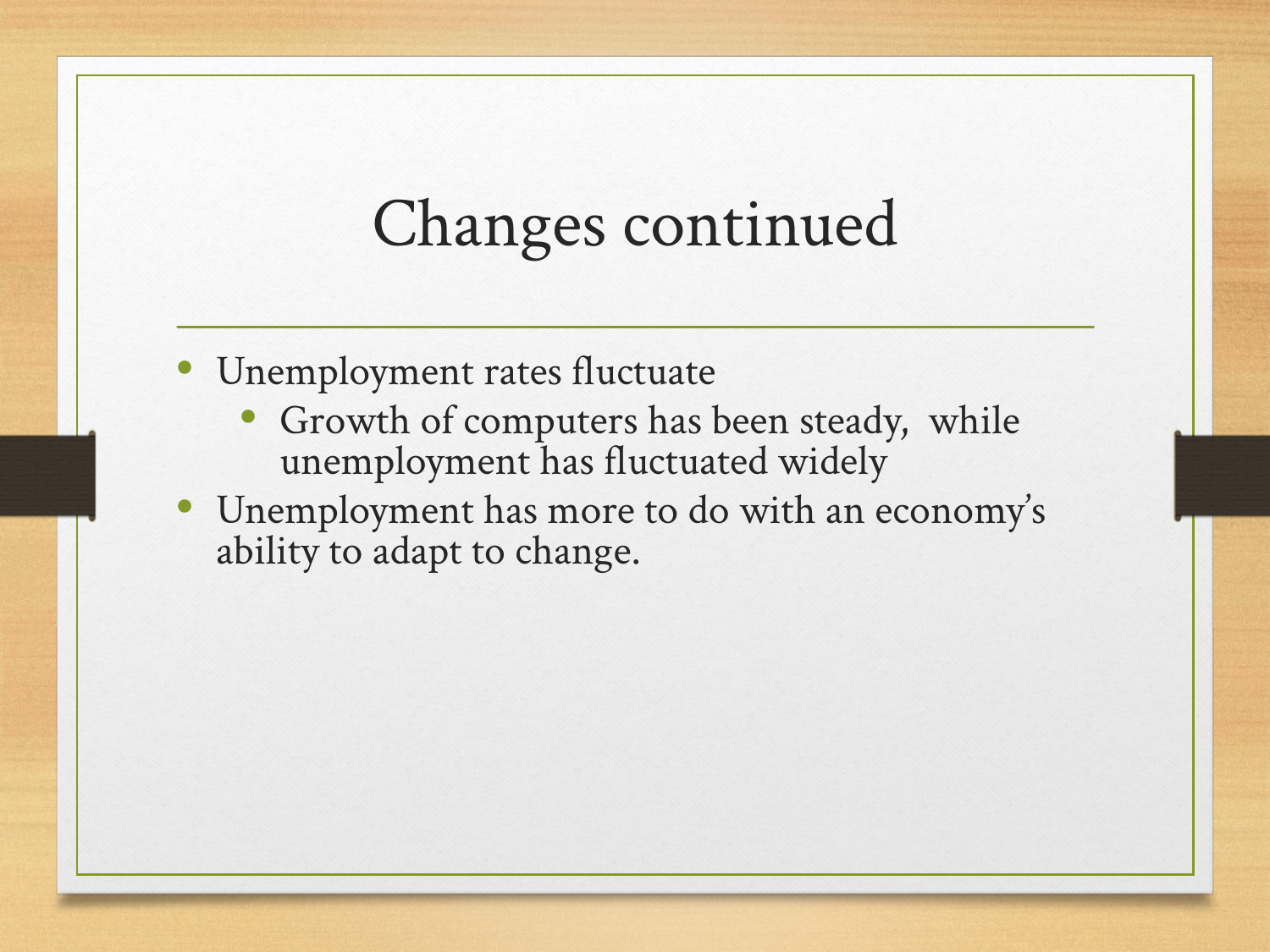

# Changes continued
Unemployment rates fluctuate
Growth of computers has been steady,  while unemployment has fluctuated widely
Unemployment has more to do with an economy’s ability to adapt to change.